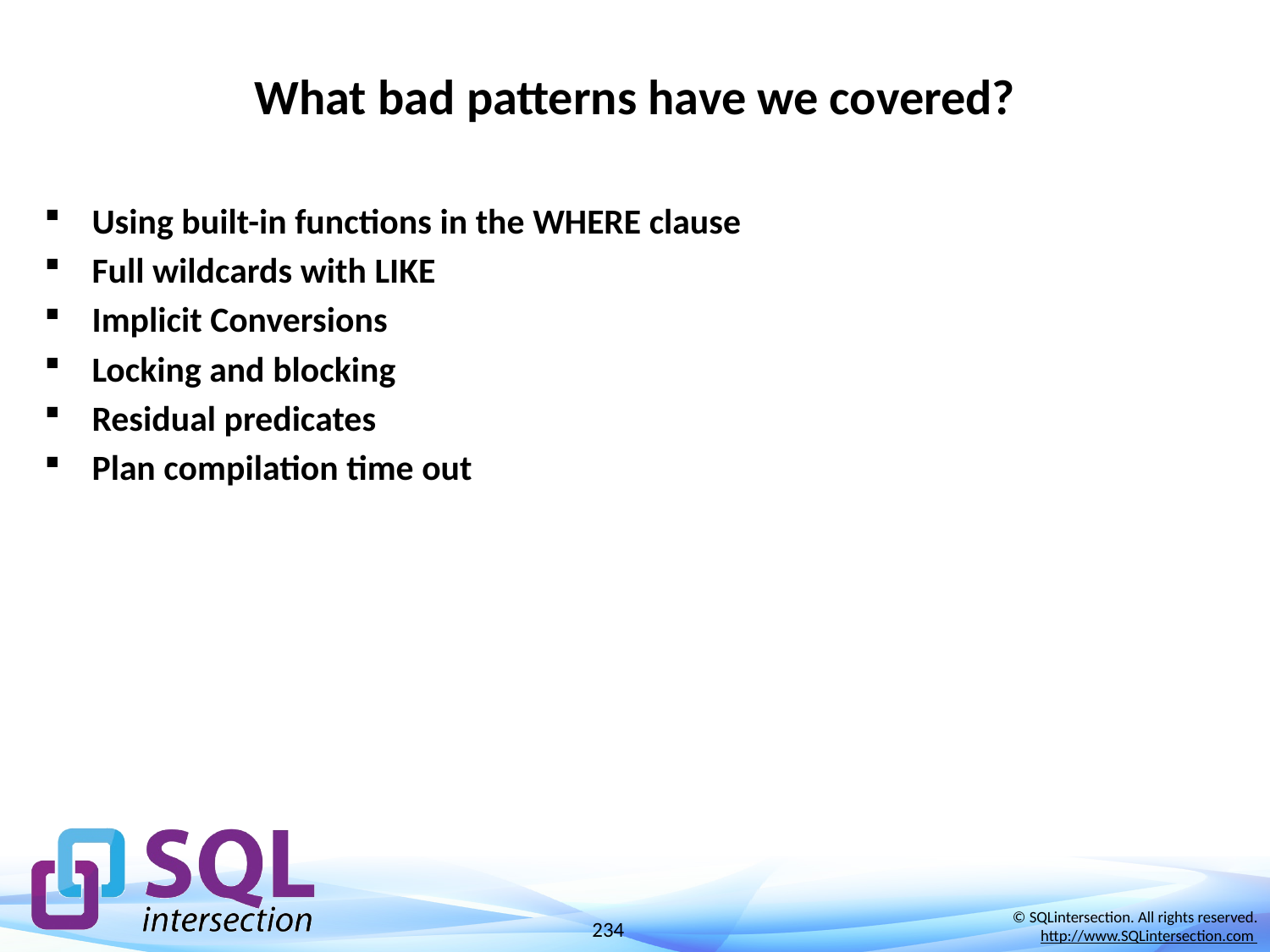

# What bad patterns have we covered?
Using built-in functions in the WHERE clause
Full wildcards with LIKE
Implicit Conversions
Locking and blocking
Residual predicates
Plan compilation time out